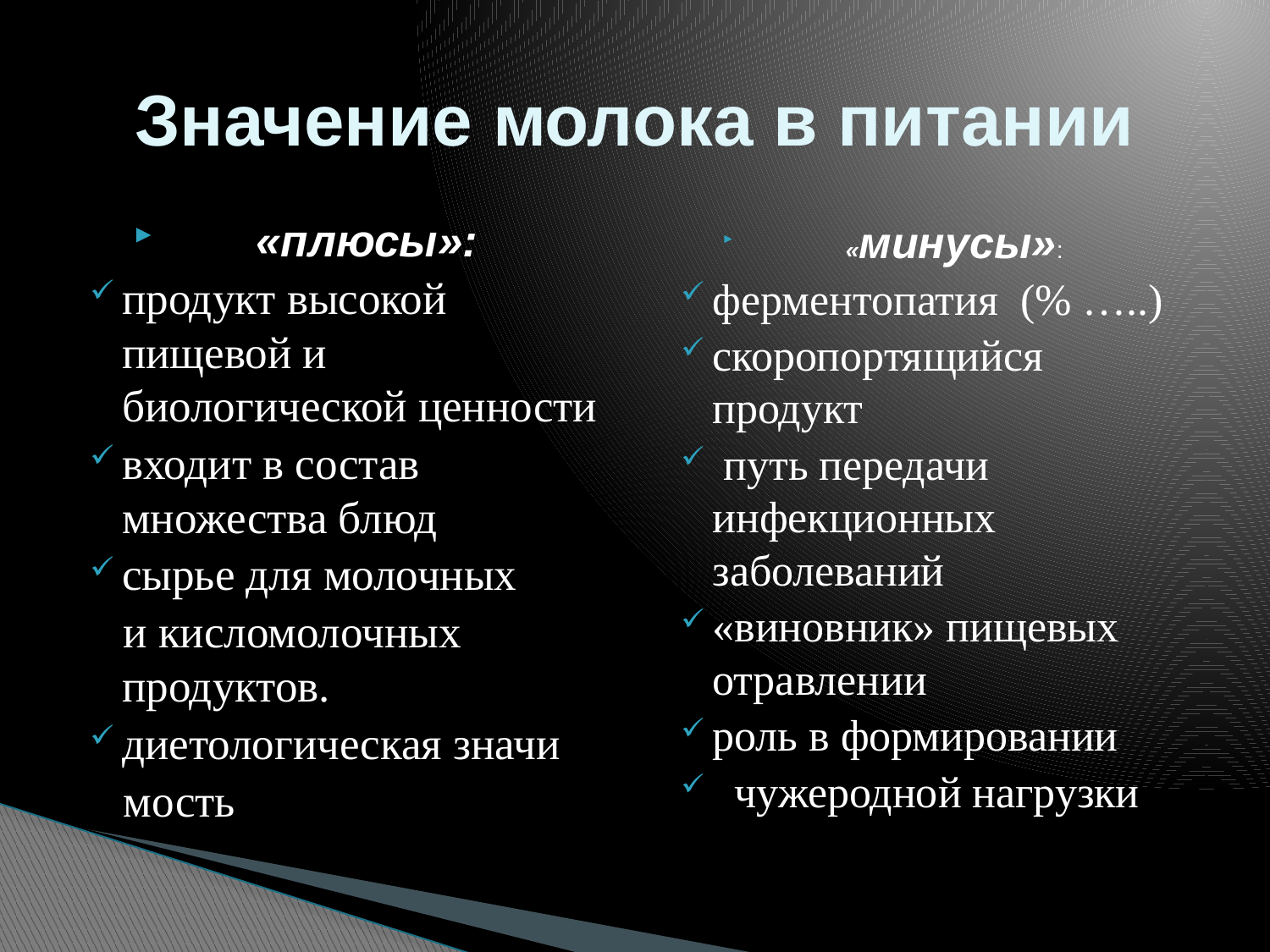

# Значение молока в питании
«плюсы»:
продукт высокой пищевой и биологической ценности
входит в состав множества блюд
сырье для молочных
   и кисломолочных продуктов.
диетологическая значи
   мость
«минусы»:
ферментопатия  (% …..)
скоропортящийся продукт
 путь передачи инфекционных заболеваний
«виновник» пищевых отравлении
роль в формировании
  чужеродной нагрузки